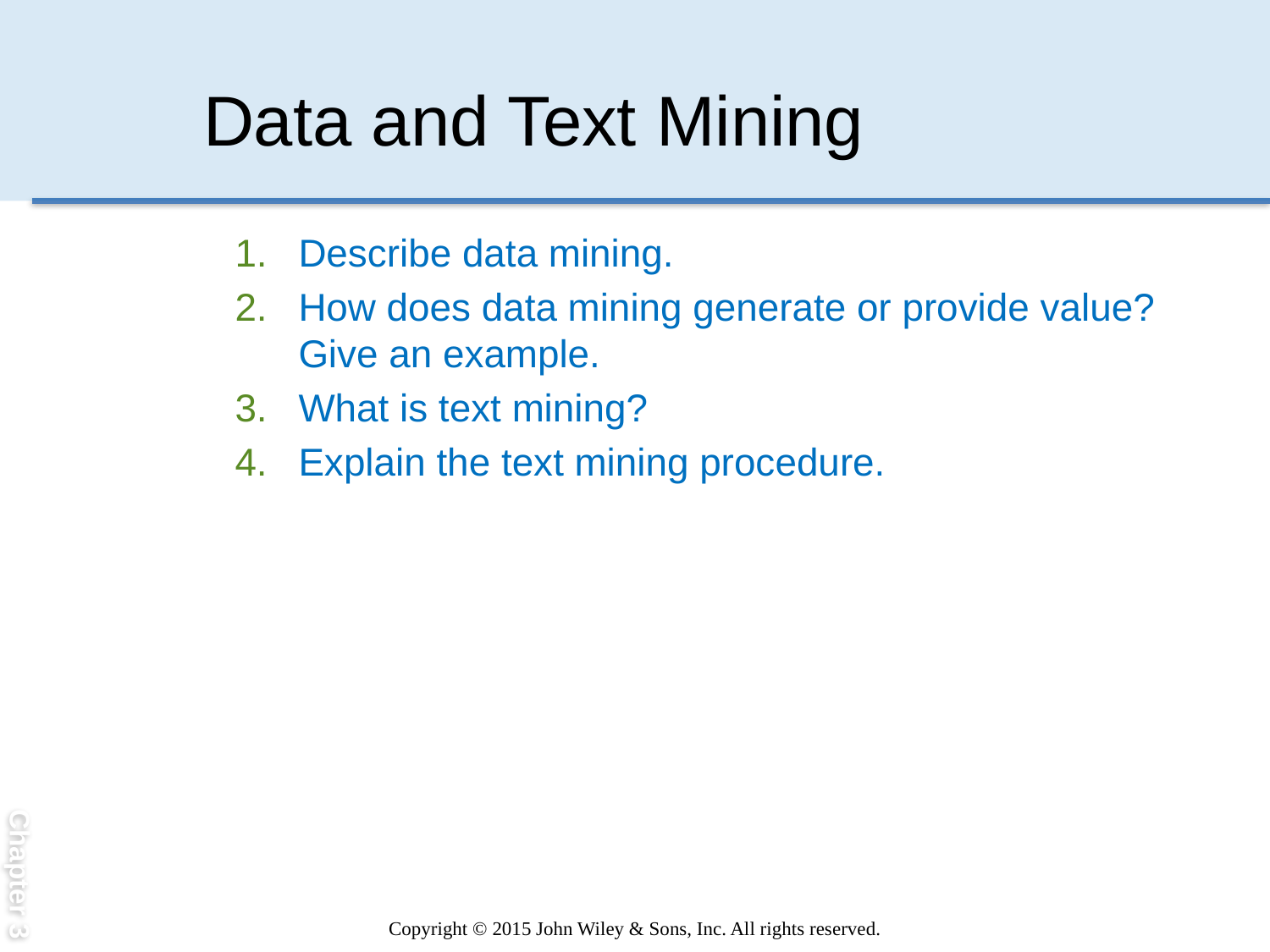

Chapter 3
# Data and Text Mining
Describe data mining.
How does data mining generate or provide value? Give an example.
What is text mining?
Explain the text mining procedure.